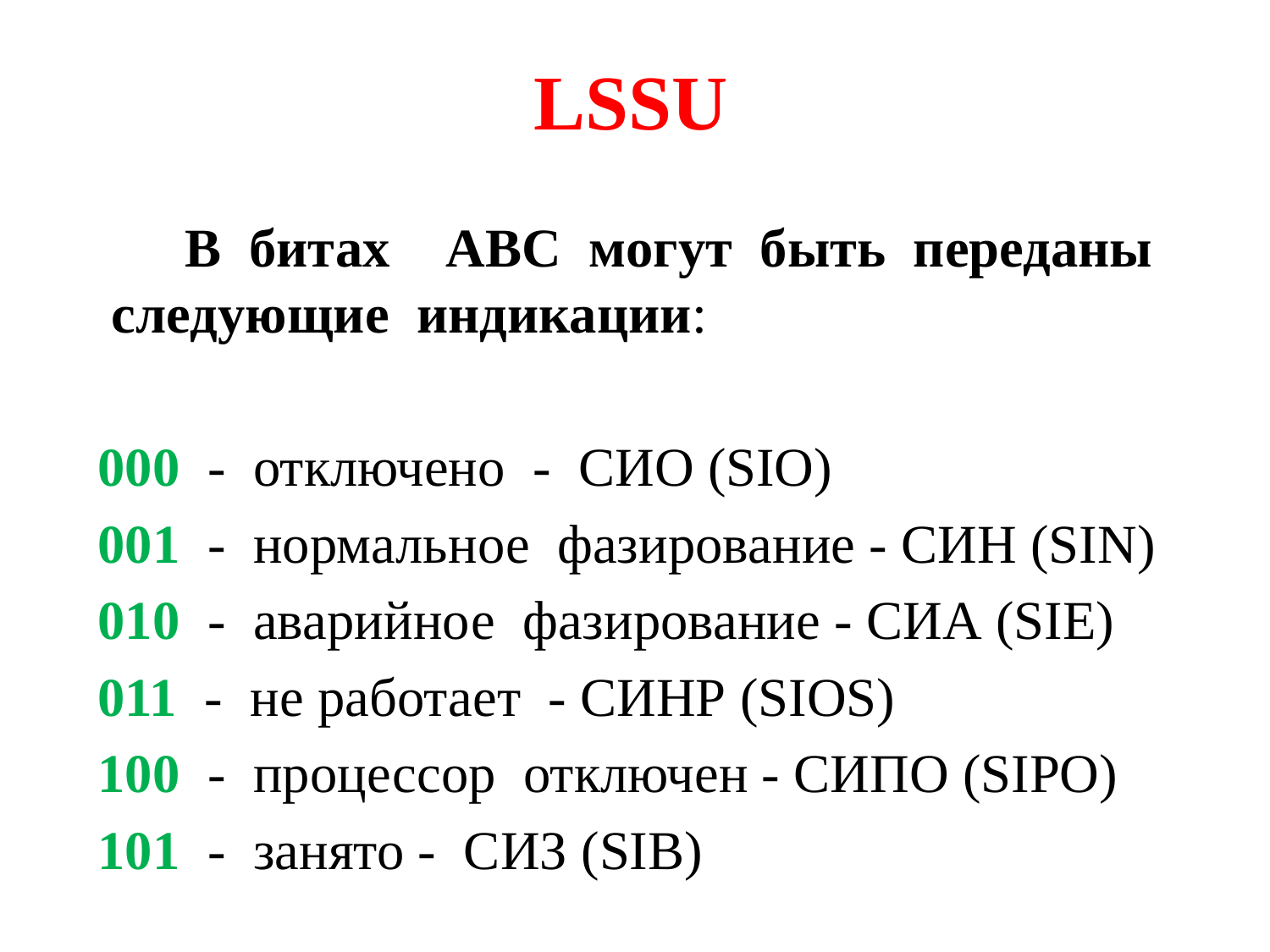

# LSSU
	В  битах    ABC  могут  быть  переданы  следующие  индикации:

000  -  отключено  -  СИО (SIO)
001  -  нормальное  фазирование - СИН (SIN)
010  -  аварийное  фазирование - СИА (SIE)
011  -  не работает  - СИНР (SIOS)
100  -  процессор  отключен - СИПО (SIPO)
101  -  занято -  СИЗ (SIB)